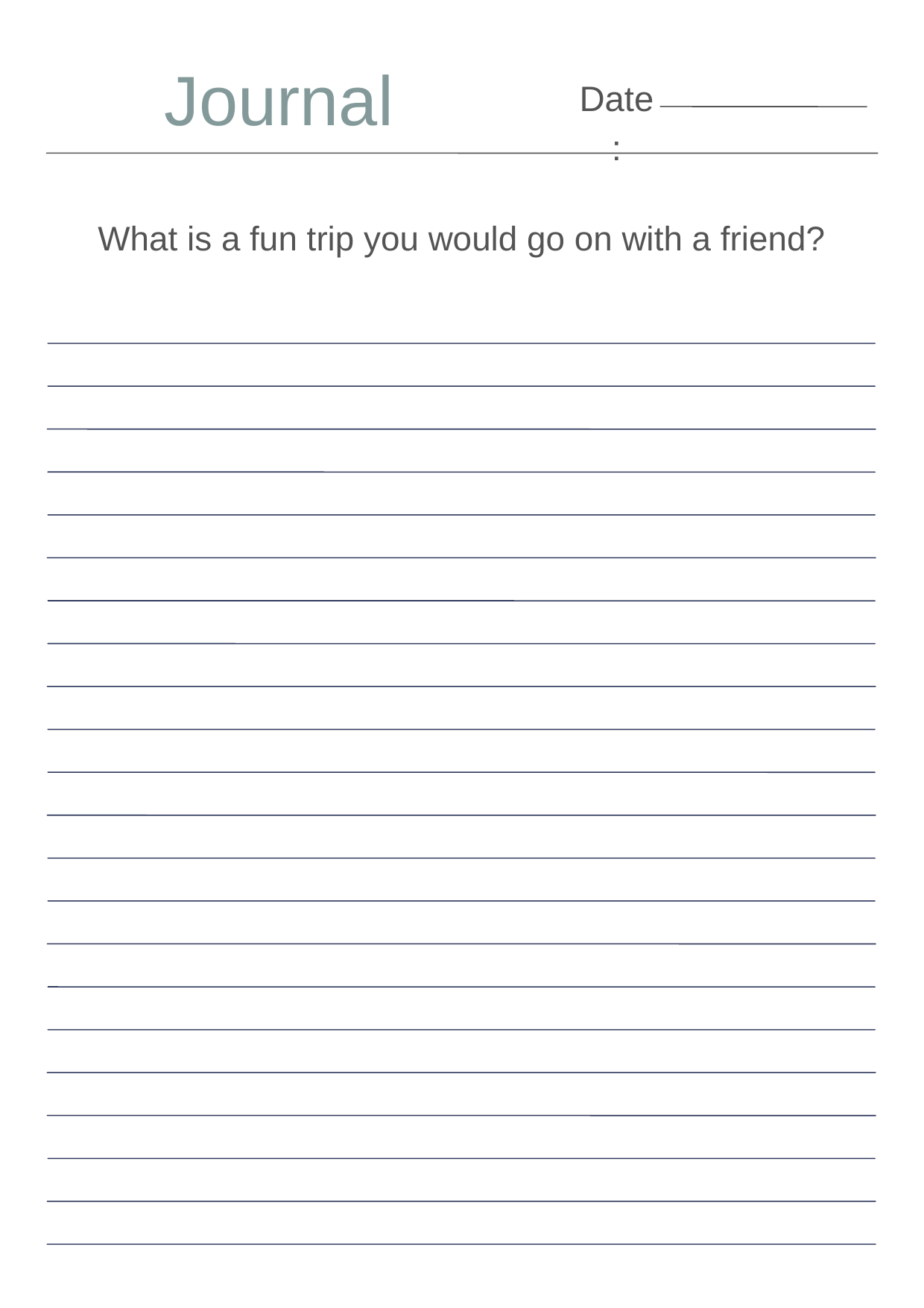

Journal
Date:

What is a fun trip you would go on with a friend?